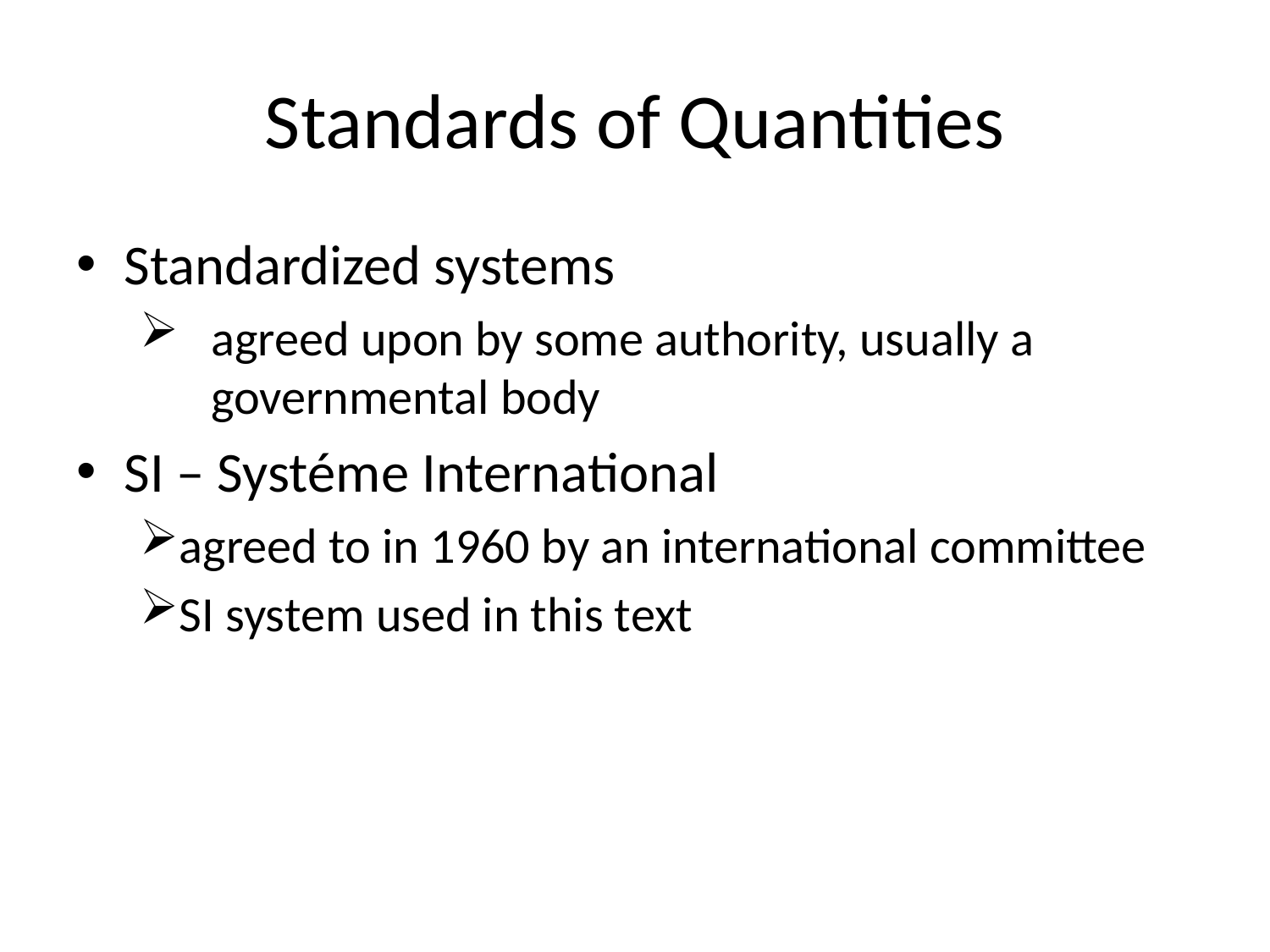

# Standards of Quantities
Standardized systems
agreed upon by some authority, usually a governmental body
SI – Systéme International
agreed to in 1960 by an international committee
SI system used in this text